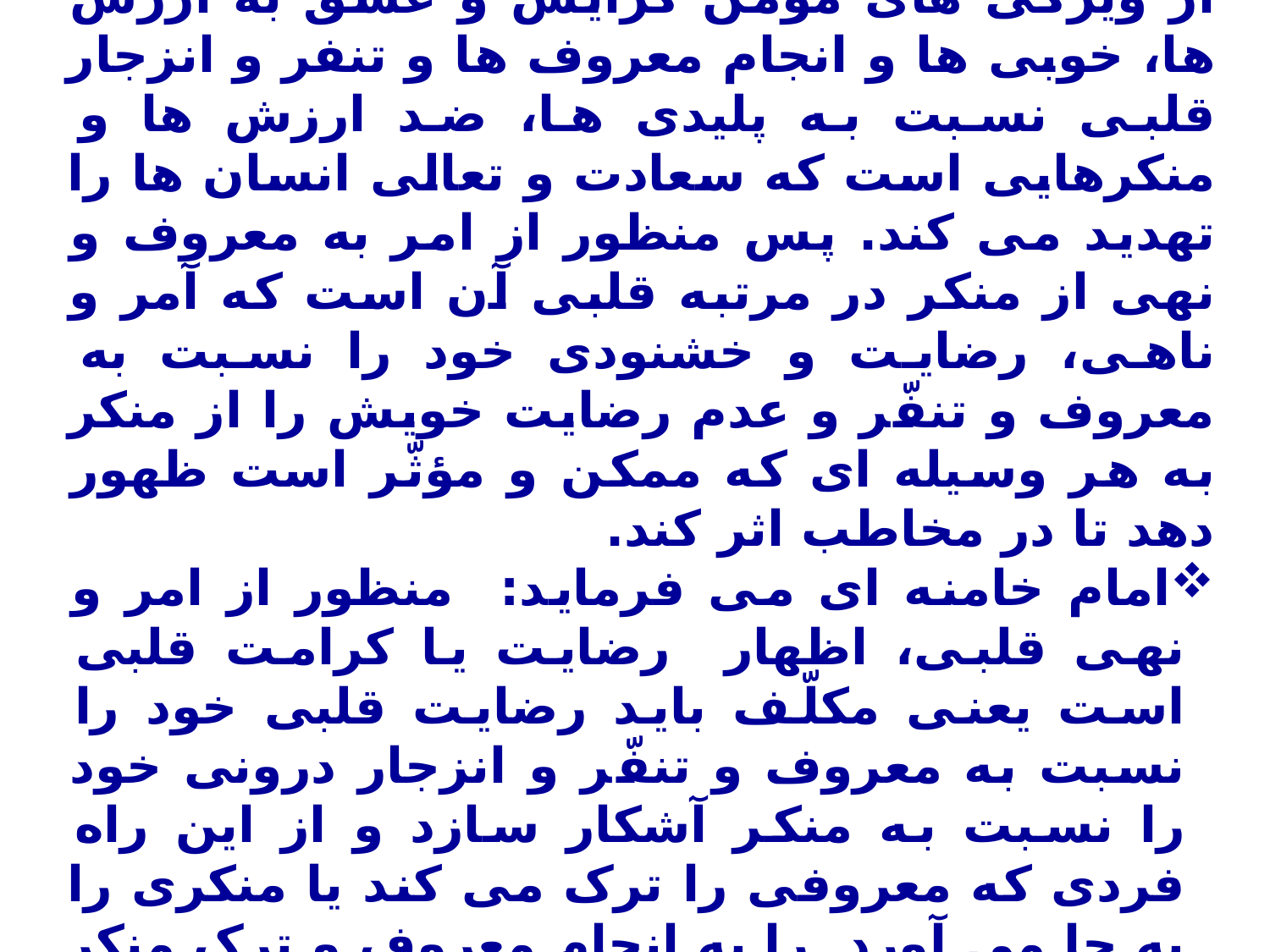

مرتبه اوّل: اظهار محبّت و انزجار قلبی
از ویژگی های مؤمن گرایش و عشق به ارزش ها، خوبی ها و انجام معروف ها و تنفر و انزجار قلبی نسبت به پلیدی ها، ضد ارزش ها و منکرهایی است که سعادت و تعالی انسان ها را تهدید می کند. پس منظور از امر به معروف و نهی از منکر در مرتبه قلبی آن است که آمر و ناهی، رضایت و خشنودی خود را نسبت به معروف و تنفّر و عدم رضایت خویش را از منکر به هر وسیله ای که ممکن و مؤثّر است ظهور دهد تا در مخاطب اثر کند.
امام خامنه ای می فرماید:  منظور از امر و نهی قلبی، اظهار  رضایت یا کرامت قلبی است یعنی مکلّف باید رضایت قلبی خود را نسبت به معروف و تنفّر و انزجار درونی خود را نسبت به منکر آشکار سازد و از این راه فردی که معروفی را ترک می کند یا منکری را به جا می آورد  را به انجام معروف و ترک منکر وادار سازد.
    ( واجب فراموش شده ص 76 به نقل از رساله آموزشی ج 1 ص 335)